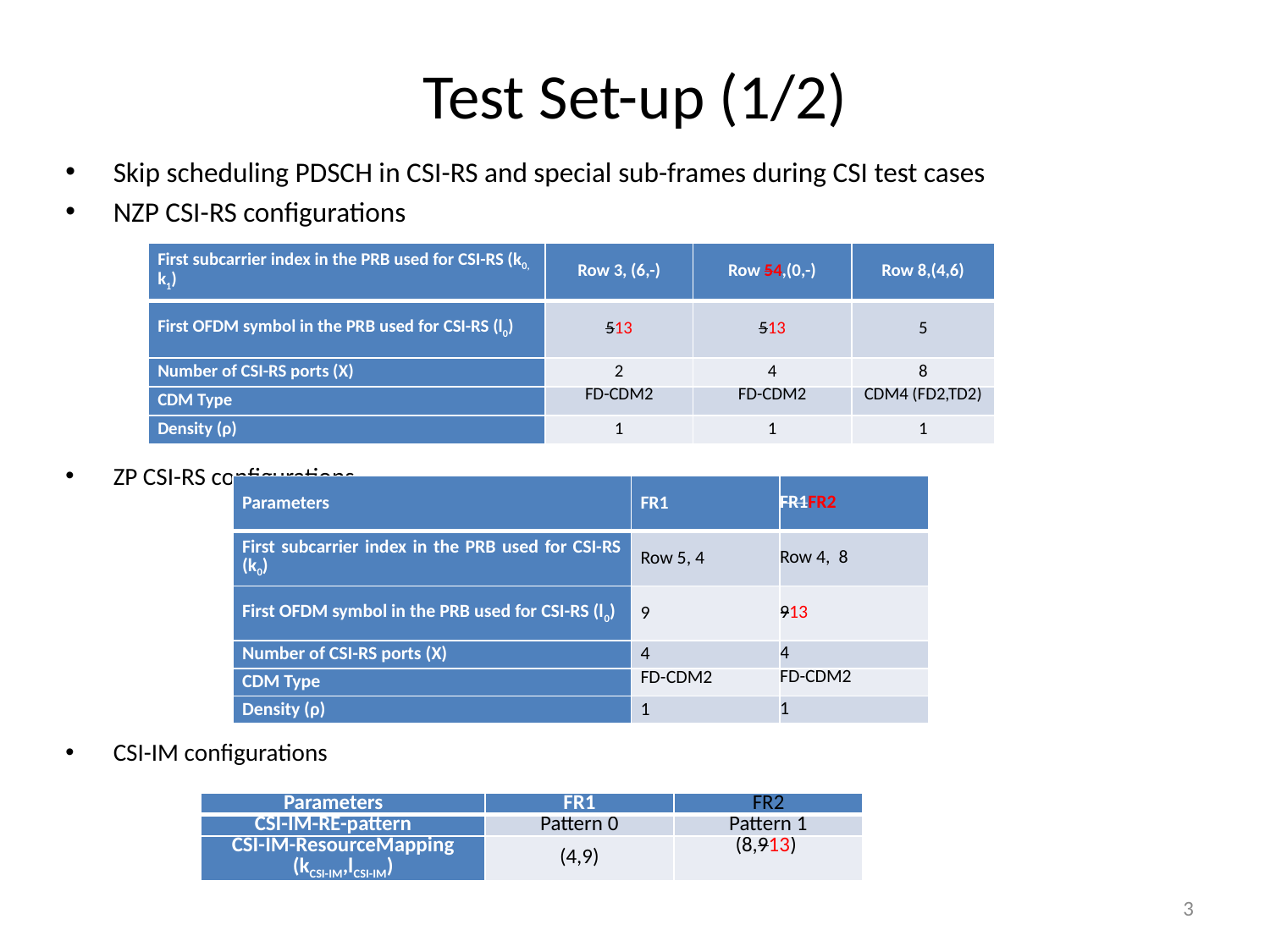

# Test Set-up (1/2)
Skip scheduling PDSCH in CSI-RS and special sub-frames during CSI test cases
NZP CSI-RS configurations

ZP CSI-RS configurations

CSI-IM configurations

| First subcarrier index in the PRB used for CSI-RS (k0, k1) | Row 3, (6,-) | Row 54,(0,-) | Row 8,(4,6) |
| --- | --- | --- | --- |
| First OFDM symbol in the PRB used for CSI-RS (l0) | 513 | 513 | 5 |
| Number of CSI-RS ports (X) | 2 | 4 | 8 |
| CDM Type | FD-CDM2 | FD-CDM2 | CDM4 (FD2,TD2) |
| Density (ρ) | 1 | 1 | 1 |
| Parameters | FR1 | FR1FR2 |
| --- | --- | --- |
| First subcarrier index in the PRB used for CSI-RS (k0) | Row 5, 4 | Row 4, 8 |
| First OFDM symbol in the PRB used for CSI-RS (l0) | 9 | 913 |
| Number of CSI-RS ports (X) | 4 | 4 |
| CDM Type | FD-CDM2 | FD-CDM2 |
| Density (ρ) | 1 | 1 |
| Parameters | FR1 | FR2 |
| --- | --- | --- |
| CSI-IM-RE-pattern | Pattern 0 | Pattern 1 |
| CSI-IM-ResourceMapping (kCSI-IM,lCSI-IM) | (4,9) | (8,913) |
3